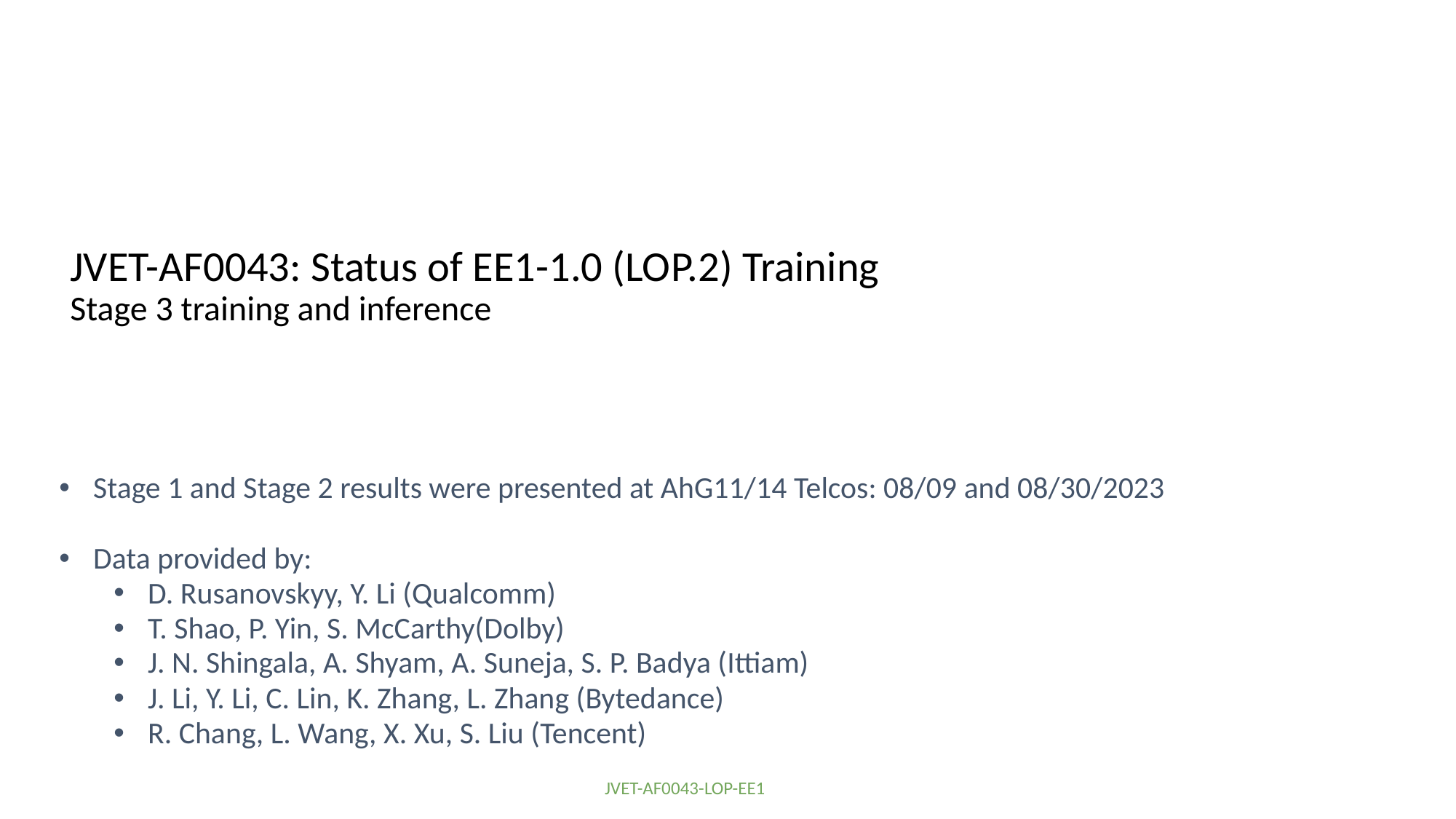

# JVET-AF0043: Status of EE1-1.0 (LOP.2) Training Stage 3 training and inference
Stage 1 and Stage 2 results were presented at AhG11/14 Telcos: 08/09 and 08/30/2023

Data provided by:
D. Rusanovskyy, Y. Li (Qualcomm)
T. Shao, P. Yin, S. McCarthy(Dolby)
J. N. Shingala, A. Shyam, A. Suneja, S. P. Badya (Ittiam)
J. Li, Y. Li, C. Lin, K. Zhang, L. Zhang (Bytedance)
R. Chang, L. Wang, X. Xu, S. Liu (Tencent)
JVET-AF0043-LOP-EE1